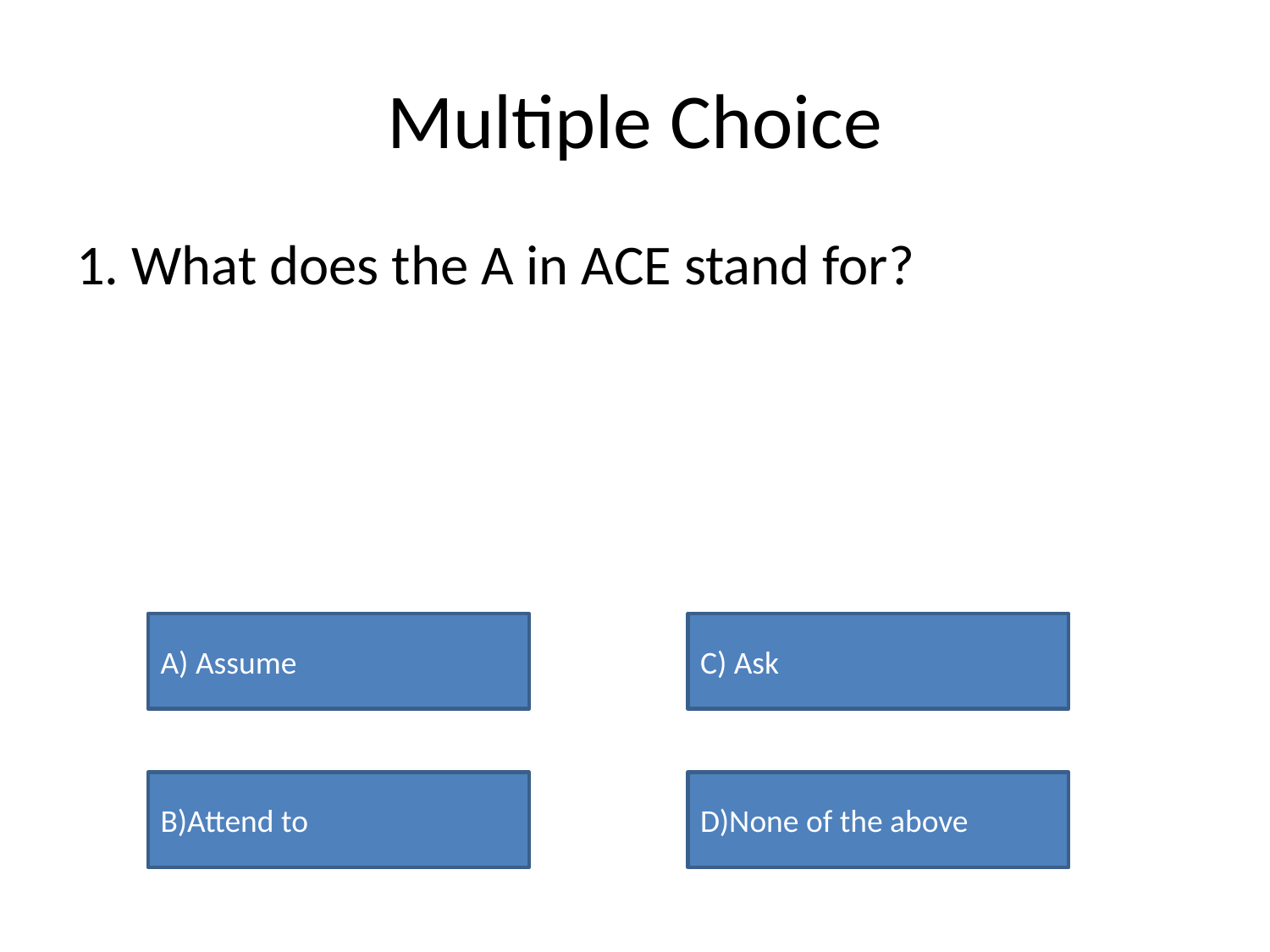

# Multiple Choice
1. What does the A in ACE stand for?

A) Assume
C) Ask
B)Attend to
D)None of the above